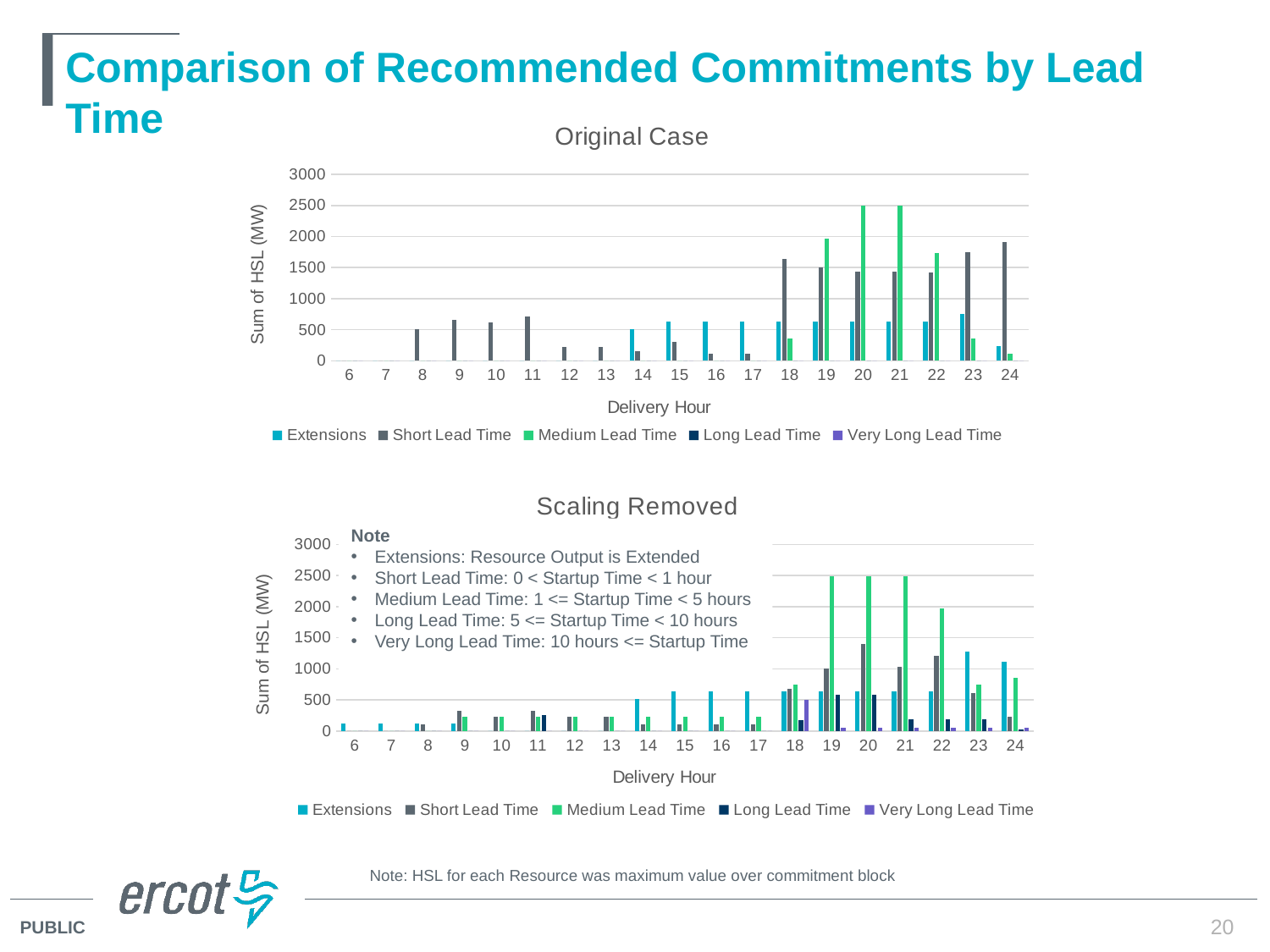

# Comparison of Recommended Commitments by Lead Time

### Chart: Original Case

| Category |  |  |  |  |  |
|---|---|---|---|---|---|
| 6 | 0.0 | 0.0 | 0.0 | 0.0 | 0.0 |
| 7 | 0.0 | 0.0 | 0.0 | 0.0 | 0.0 |
| 8 | 0.0 | 511.5 | 0.0 | 0.0 | 0.0 |
| 9 | 0.0 | 664.0 | 0.0 | 0.0 | 0.0 |
| 10 | 0.0 | 618.0 | 0.0 | 0.0 | 0.0 |
| 11 | 0.0 | 714.0 | 0.0 | 0.0 | 0.0 |
| 12 | 0.0 | 226.0 | 0.0 | 0.0 | 0.0 |
| 13 | 0.0 | 226.0 | 0.0 | 0.0 | 0.0 |
| 14 | 513.0 | 161.0 | 0.0 | 0.0 | 0.0 |
| 15 | 635.0 | 307.0 | 0.0 | 0.0 | 0.0 |
| 16 | 635.0 | 113.0 | 0.0 | 0.0 | 0.0 |
| 17 | 635.0 | 113.0 | 0.0 | 0.0 | 0.0 |
| 18 | 635.0 | 1640.7 | 359.0 | 0.0 | 0.0 |
| 19 | 635.0 | 1498.7 | 1967.0 | 0.0 | 0.0 |
| 20 | 635.0 | 1439.6 | 2490.0 | 0.0 | 0.0 |
| 21 | 635.0 | 1439.6 | 2490.0 | 0.0 | 0.0 |
| 22 | 635.0 | 1420.8 | 1731.0 | 0.0 | 0.0 |
| 23 | 757.0 | 1755.0 | 359.0 | 0.0 | 0.0 |
| 24 | 240.0 | 1909.0 | 120.0 | 0.0 | 0.0 |

### Chart: Scaling Removed

| Category |  |  |  |  |  |
|---|---|---|---|---|---|
| 6 | 126.0 | 0.0 | 0.0 | 0.0 | 0.0 |
| 7 | 126.0 | 0.0 | 0.0 | 0.0 | 0.0 |
| 8 | 126.0 | 113.0 | 0.0 | 0.0 | 0.0 |
| 9 | 126.0 | 322.0 | 228.0 | 0.0 | 0.0 |
| 10 | 0.0 | 226.0 | 228.0 | 0.0 | 0.0 |
| 11 | 0.0 | 322.0 | 228.0 | 255.3 | 0.0 |
| 12 | 0.0 | 226.0 | 228.0 | 0.0 | 0.0 |
| 13 | 0.0 | 226.0 | 228.0 | 0.0 | 0.0 |
| 14 | 513.0 | 113.0 | 228.0 | 0.0 | 0.0 |
| 15 | 635.0 | 113.0 | 228.0 | 0.0 | 0.0 |
| 16 | 635.0 | 113.0 | 228.0 | 0.0 | 0.0 |
| 17 | 635.0 | 113.0 | 228.0 | 0.0 | 0.0 |
| 18 | 635.0 | 674.0 | 741.0 | 170.0 | 504.0 |
| 19 | 635.0 | 1003.8 | 2490.0 | 582.0 | 57.0 |
| 20 | 635.0 | 1401.0 | 2490.0 | 582.0 | 57.0 |
| 21 | 635.0 | 1037.8 | 2490.0 | 190.0 | 57.0 |
| 22 | 635.0 | 1206.8 | 1967.0 | 190.0 | 57.0 |
| 23 | 1282.0 | 616.0 | 741.0 | 190.0 | 57.0 |
| 24 | 1108.0 | 226.0 | 851.0 | 20.0 | 57.0 |
Note
Extensions: Resource Output is Extended
Short Lead Time: 0 < Startup Time < 1 hour
Medium Lead Time: 1 <= Startup Time < 5 hours
Long Lead Time: 5 <= Startup Time < 10 hours
Very Long Lead Time: 10 hours <= Startup Time

Note: HSL for each Resource was maximum value over commitment block
20